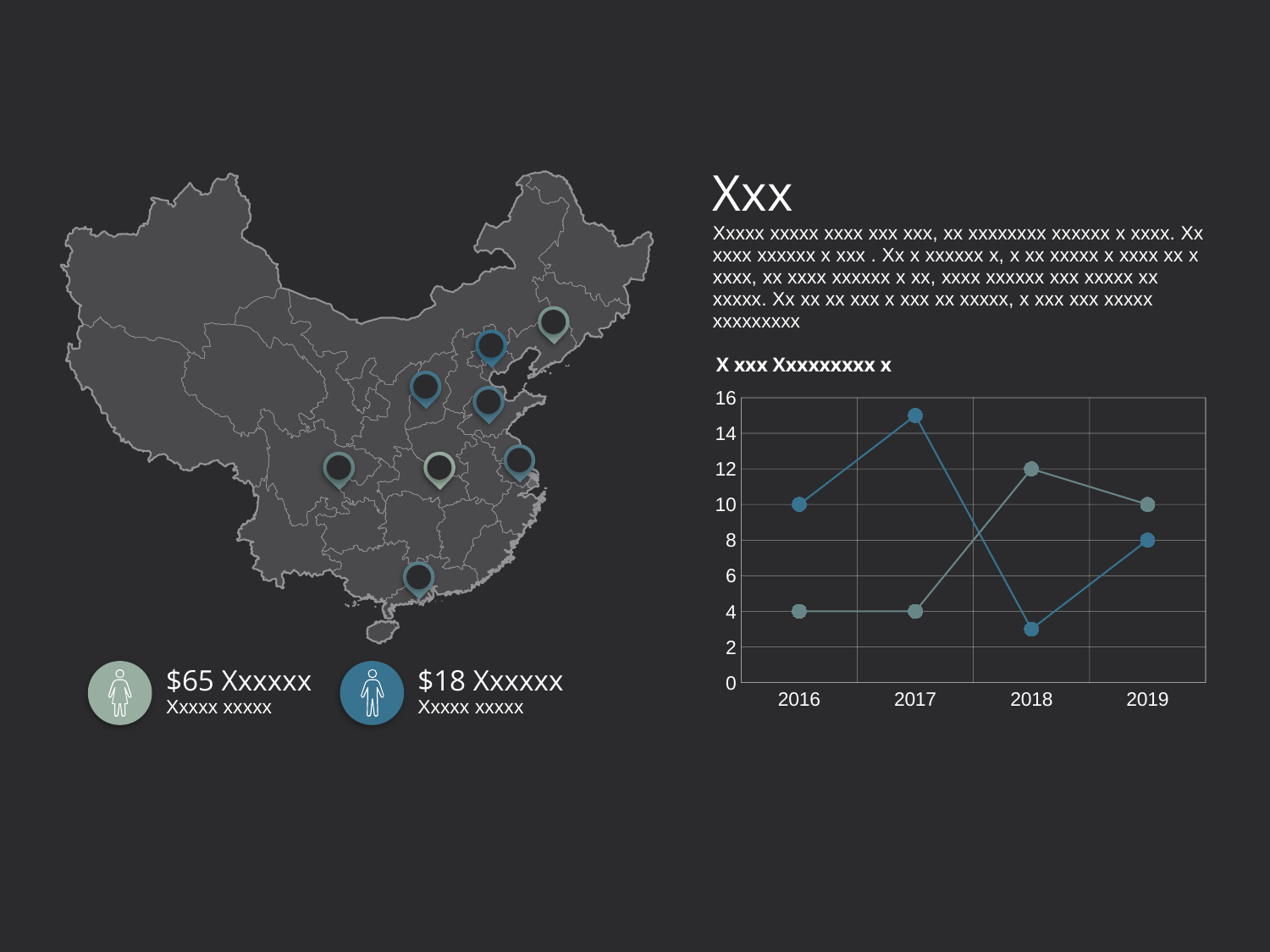

Xxx
Xxxxx xxxxx xxxx xxx xxx, xx xxxxxxxx xxxxxx x xxxx. Xx xxxx xxxxxx x xxx . Xx x xxxxxx x, x xx xxxxx x xxxx xx x xxxx, xx xxxx xxxxxx x xx, xxxx xxxxxx xxx xxxxx xx xxxxx. Xx xx xx xxx x xxx xx xxxxx, x xxx xxx xxxxx xxxxxxxxx

X xxx Xxxxxxxxx x

### Chart

| Category | Series 1 | Series 2 |
|---|---|---|
| 2016 | 10.0 | 4.0 |
| 2017 | 15.0 | 4.0 |
| 2018 | 3.0 | 12.0 |
| 2019 | 8.0 | 10.0 |

$65 Xxxxxx
Xxxxx xxxxx
$18 Xxxxxx
Xxxxx xxxxx